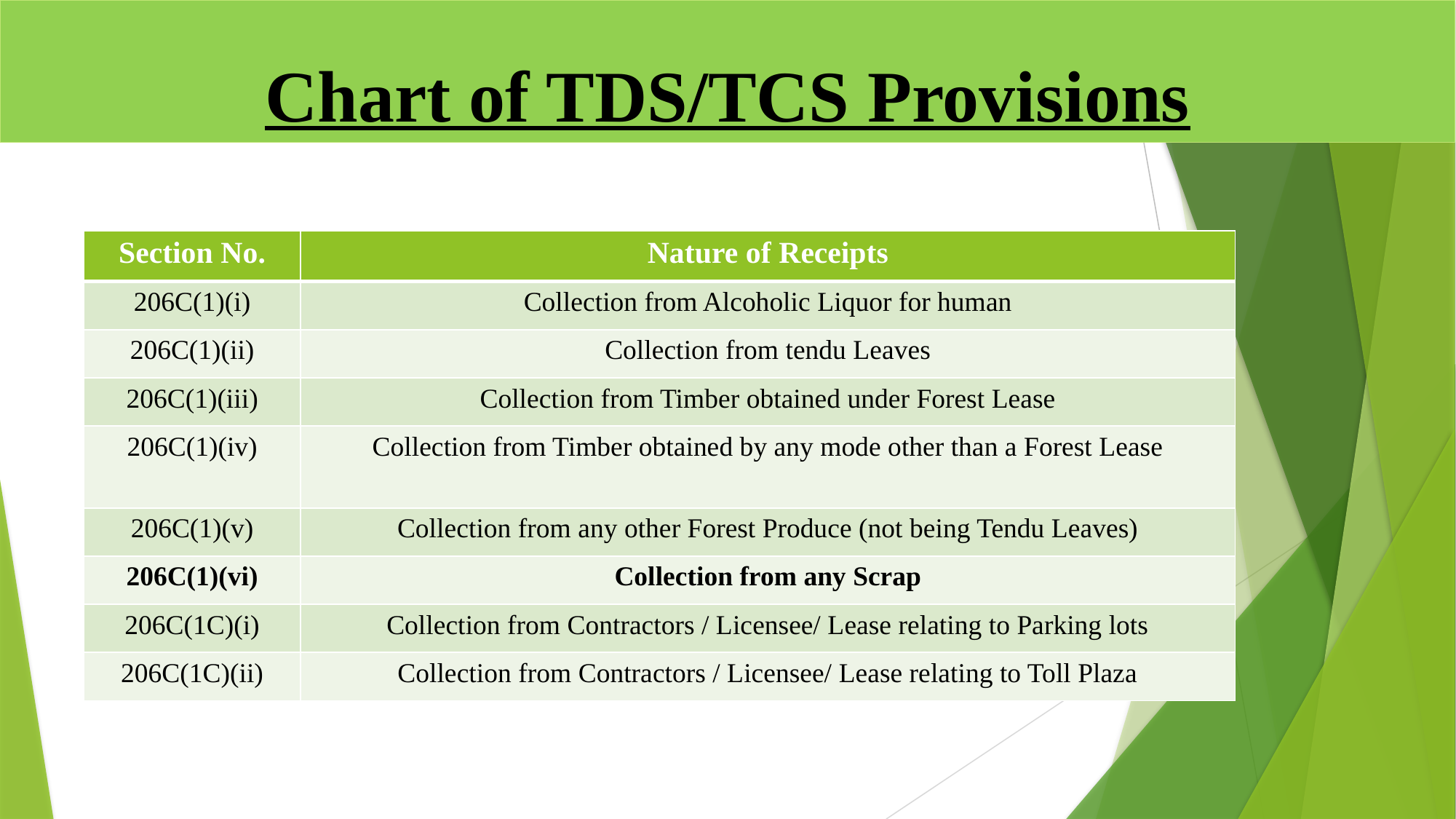

# Chart of TDS/TCS Provisions
| Section No. | Nature of Receipts |
| --- | --- |
| 206C(1)(i) | Collection from Alcoholic Liquor for human |
| 206C(1)(ii) | Collection from tendu Leaves |
| 206C(1)(iii) | Collection from Timber obtained under Forest Lease |
| 206C(1)(iv) | Collection from Timber obtained by any mode other than a Forest Lease |
| 206C(1)(v) | Collection from any other Forest Produce (not being Tendu Leaves) |
| 206C(1)(vi) | Collection from any Scrap |
| 206C(1C)(i) | Collection from Contractors / Licensee/ Lease relating to Parking lots |
| 206C(1C)(ii) | Collection from Contractors / Licensee/ Lease relating to Toll Plaza |